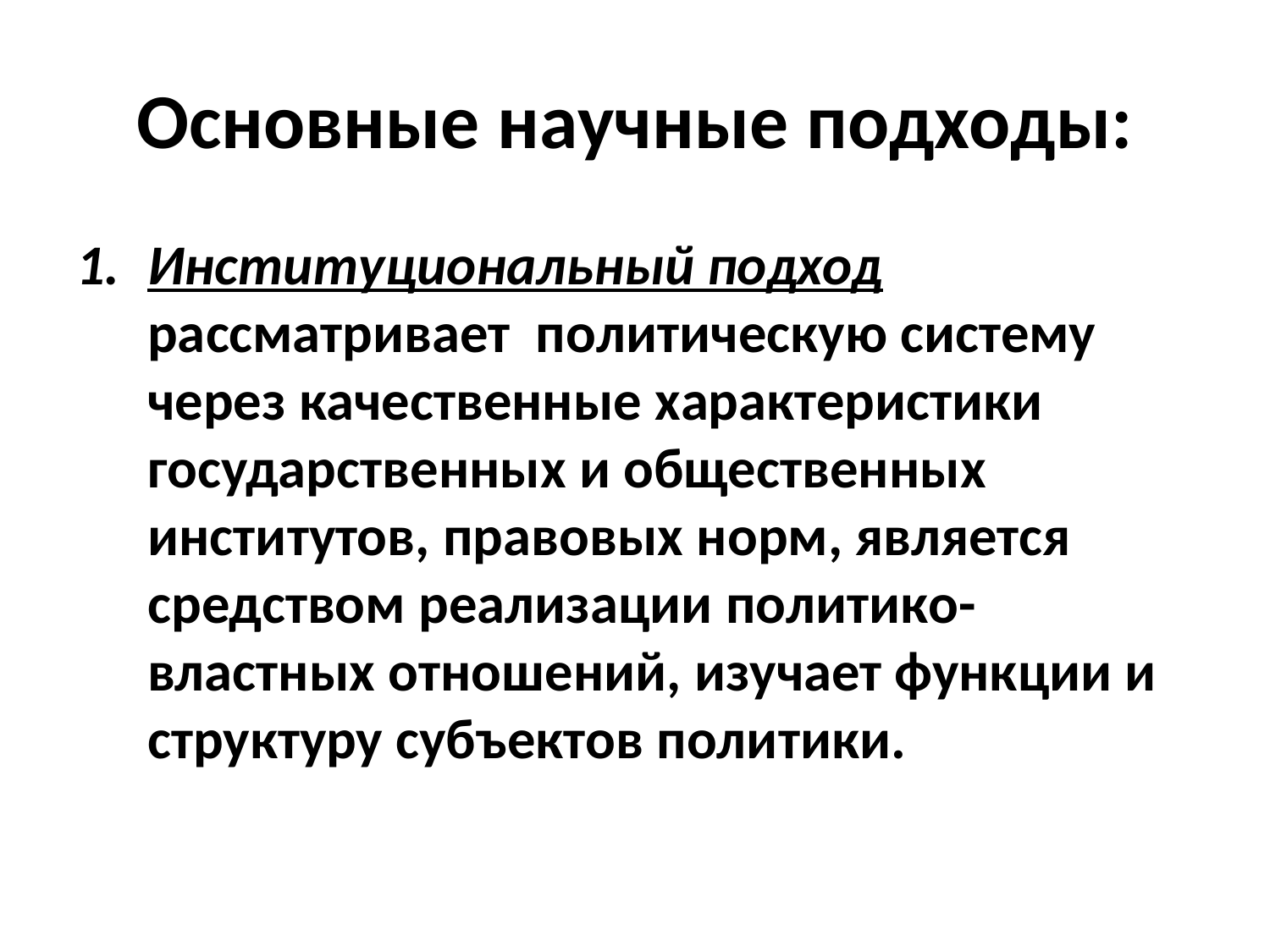

# Основные научные подходы:
Институциональный подход рассматривает  политическую систему через качественные характеристики государственных и общественных институтов, правовых норм, является средством реализации политико-властных отношений, изучает функции и структуру субъектов политики.